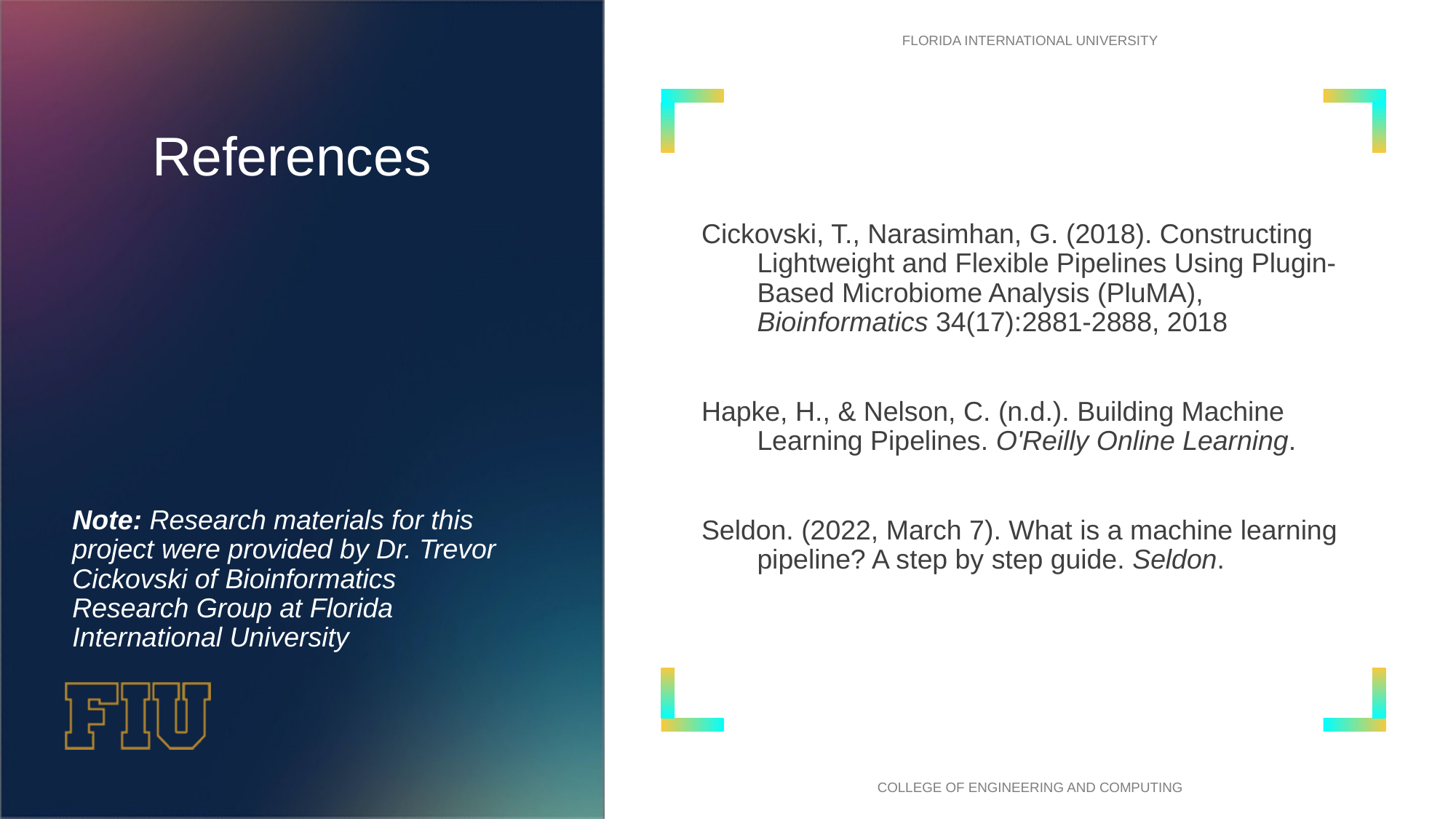

# References
Cickovski, T., Narasimhan, G. (2018). Constructing Lightweight and Flexible Pipelines Using Plugin-Based Microbiome Analysis (PluMA), Bioinformatics 34(17):2881-2888, 2018

Hapke, H., & Nelson, C. (n.d.). Building Machine Learning Pipelines. O'Reilly Online Learning.

Seldon. (2022, March 7). What is a machine learning pipeline? A step by step guide. Seldon.
Note: Research materials for this project were provided by Dr. Trevor Cickovski of Bioinformatics Research Group at Florida International University